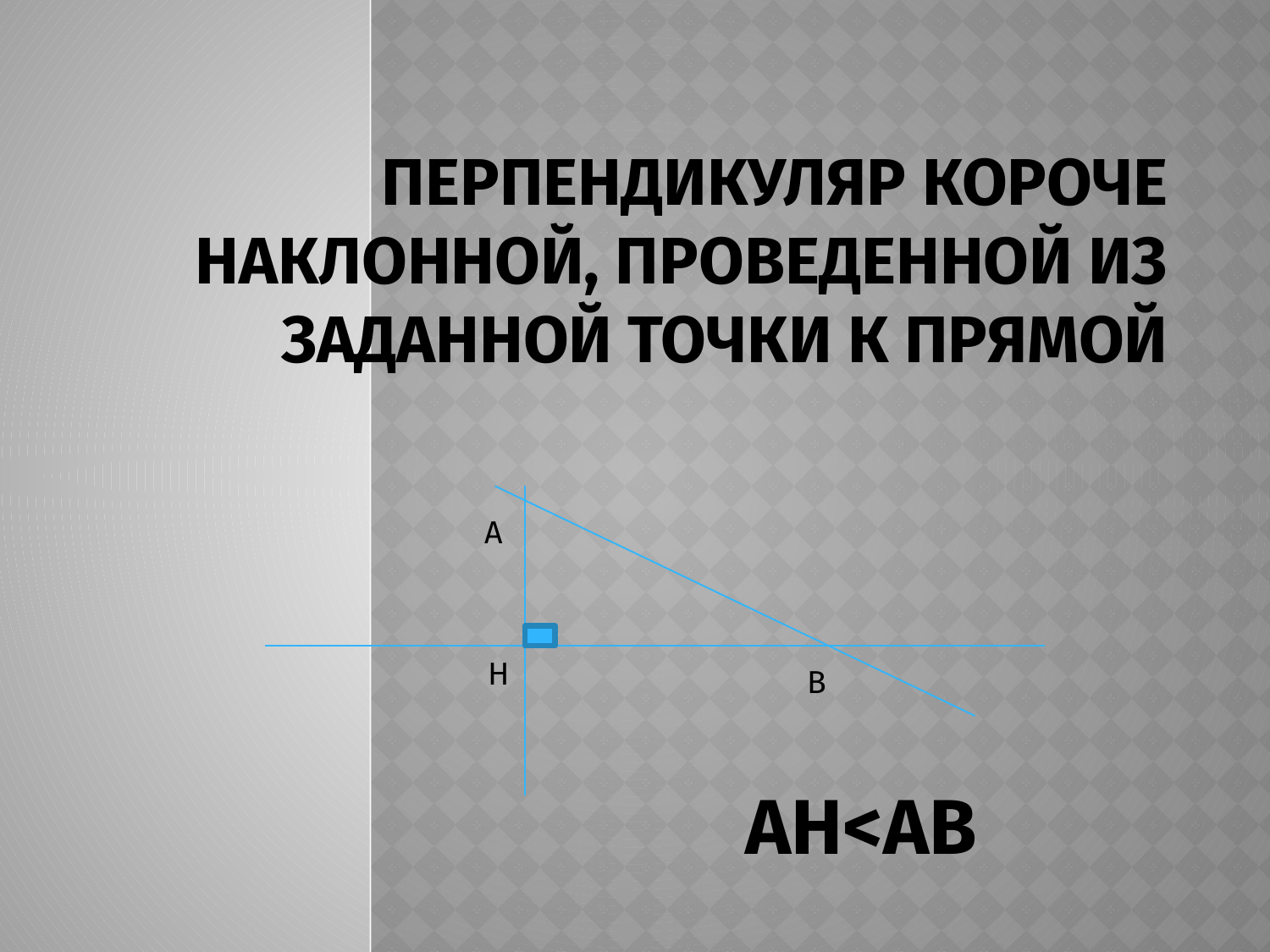

# Перпендикуляр короче наклонной, проведенной из заданной точки к прямой

А

Н
В
АН<АВ